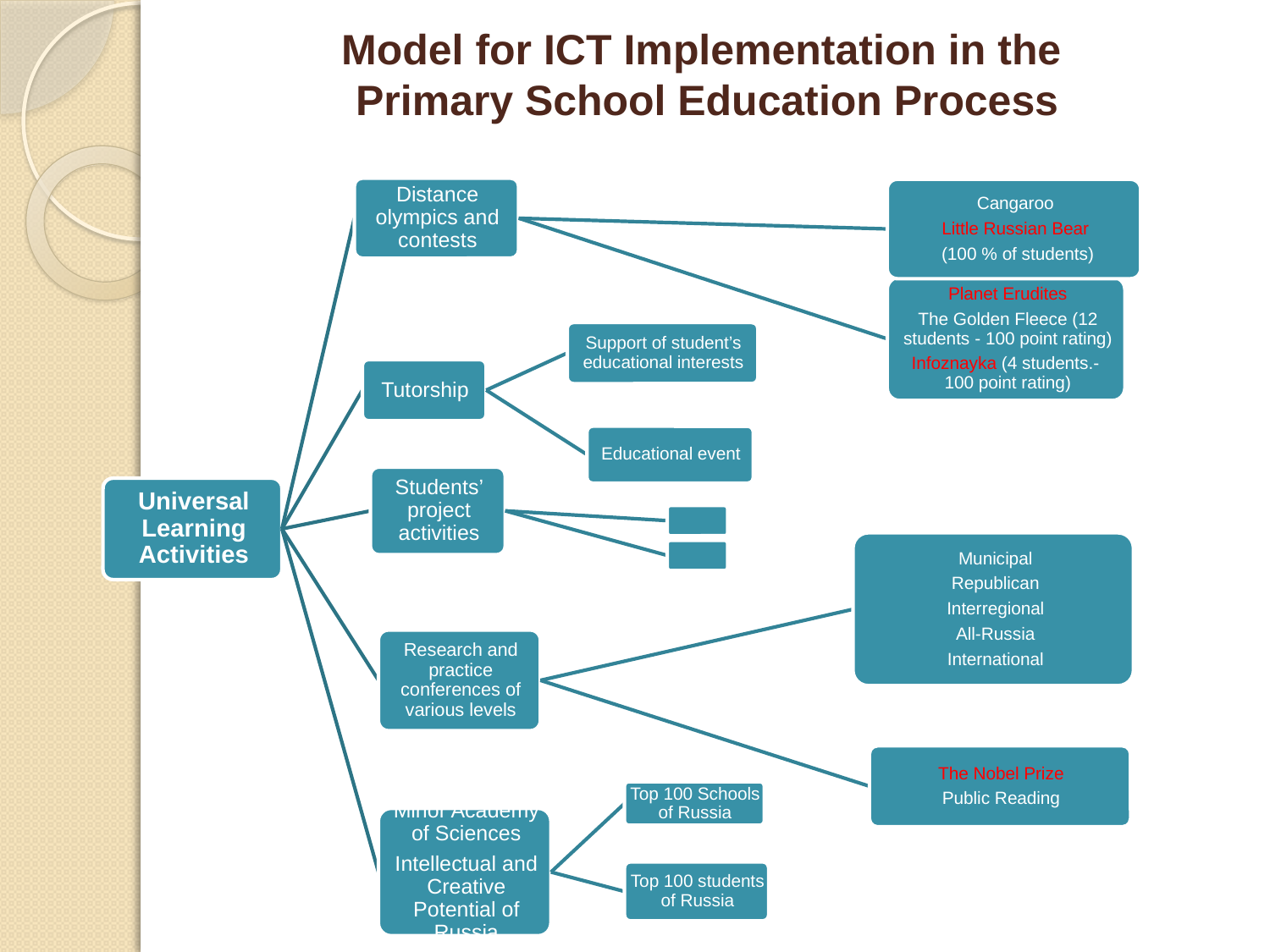

# Model for ICT Implementation in the Primary School Education Process
Universal Learning Activities

Distance olympics and contests

Planet Erudites
The Golden Fleece (12 students - 100 point rating)
Infoznayka (4 students.-
100 point rating)

Cangaroo
Little Russian Bear
 (100 % of students)

Tutorship

Support of student’s educational interests

Educational event

Students’ project activities

Research and practice conferences of various levels

Municipal
Republican
Interregional
All-Russia
International

The Nobel Prize
Public Reading

Minor Academy of Sciences
Intellectual and Creative Potential of Russia

Top 100 Schools of Russia

Top 100 students of Russia